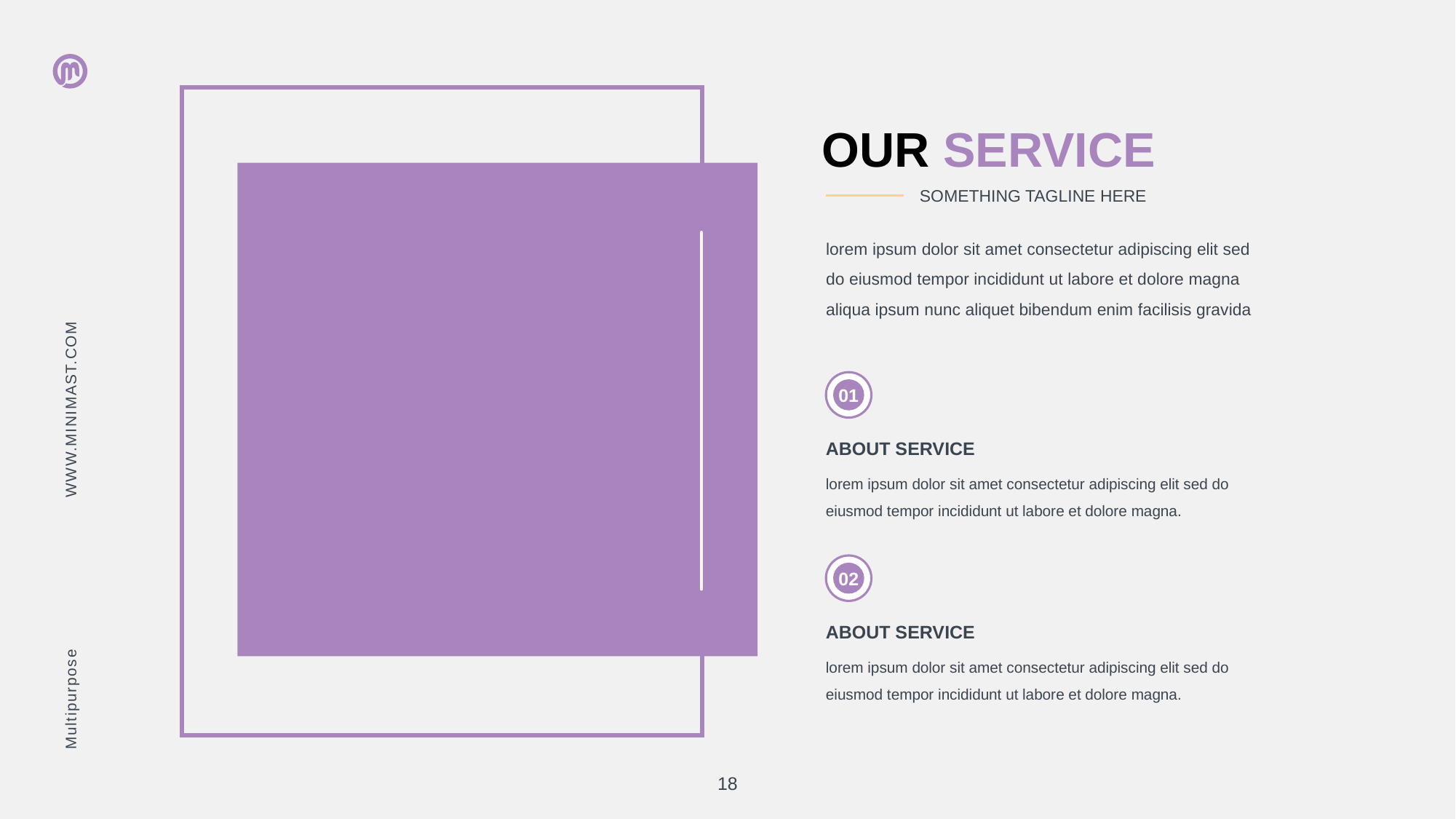

WWW.MINIMAST.COM
Multipurpose
OUR SERVICE
SOMETHING TAGLINE HERE
lorem ipsum dolor sit amet consectetur adipiscing elit sed do eiusmod tempor incididunt ut labore et dolore magna aliqua ipsum nunc aliquet bibendum enim facilisis gravida

01
ABOUT SERVICE
lorem ipsum dolor sit amet consectetur adipiscing elit sed do eiusmod tempor incididunt ut labore et dolore magna.

02
ABOUT SERVICE
lorem ipsum dolor sit amet consectetur adipiscing elit sed do eiusmod tempor incididunt ut labore et dolore magna.